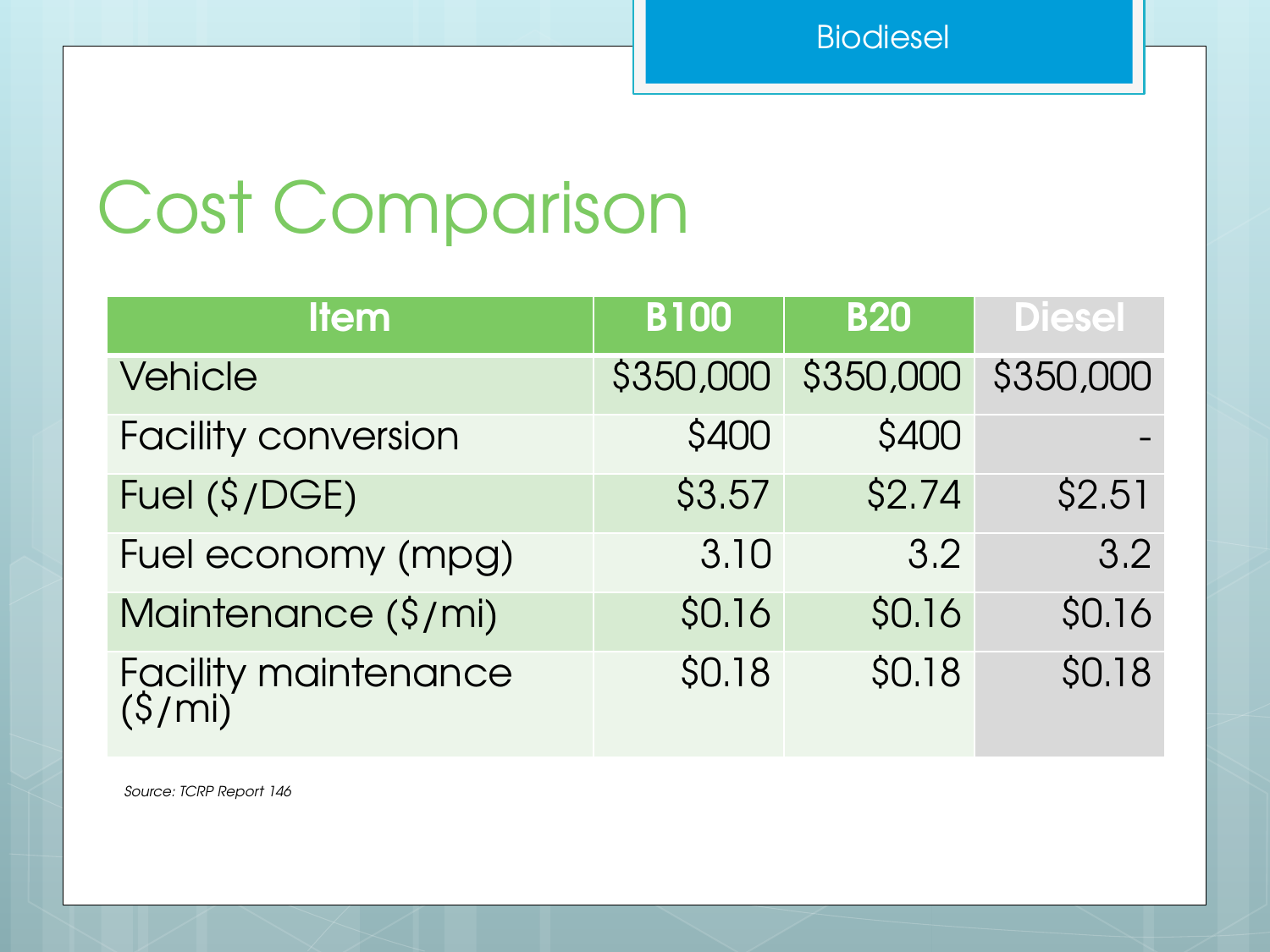

Biodiesel
# Cost Comparison
| Item | B100 | B20 | Diesel |
| --- | --- | --- | --- |
| Vehicle | $350,000 | $350,000 | $350,000 |
| Facility conversion | $400 | $400 | - |
| Fuel ($/DGE) | $3.57 | $2.74 | $2.51 |
| Fuel economy (mpg) | 3.10 | 3.2 | 3.2 |
| Maintenance ($/mi) | $0.16 | $0.16 | $0.16 |
| Facility maintenance ($/mi) | $0.18 | $0.18 | $0.18 |
Source: TCRP Report 146